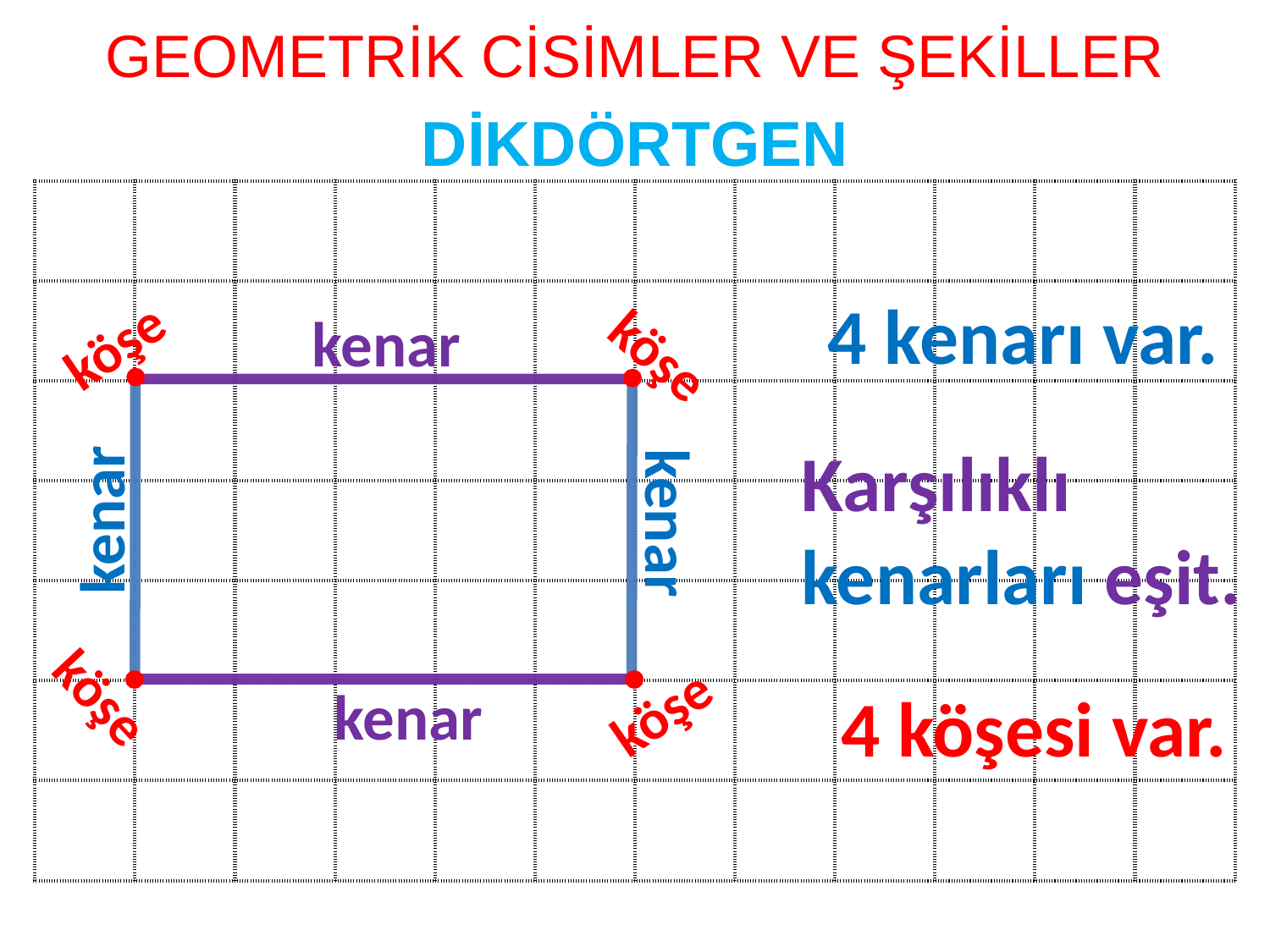

# GEOMETRİK CİSİMLER VE ŞEKİLLER
DİKDÖRTGEN

|  |  |  |  |  |  |  |  |  |  |  |  |
| --- | --- | --- | --- | --- | --- | --- | --- | --- | --- | --- | --- |
|  |  |  |  |  |  |  |  |  |  |  |  |
|  |  |  |  |  |  |  |  |  |  |  |  |
|  |  |  |  |  |  |  |  |  |  |  |  |
|  |  |  |  |  |  |  |  |  |  |  |  |
|  |  |  |  |  |  |  |  |  |  |  |  |
|  |  |  |  |  |  |  |  |  |  |  |  |
4 kenarı var.
kenar
köşe
köşe

Karşılıklı kenarları eşit.
kenar
kenar
köşe
kenar
köşe

4 köşesi var.